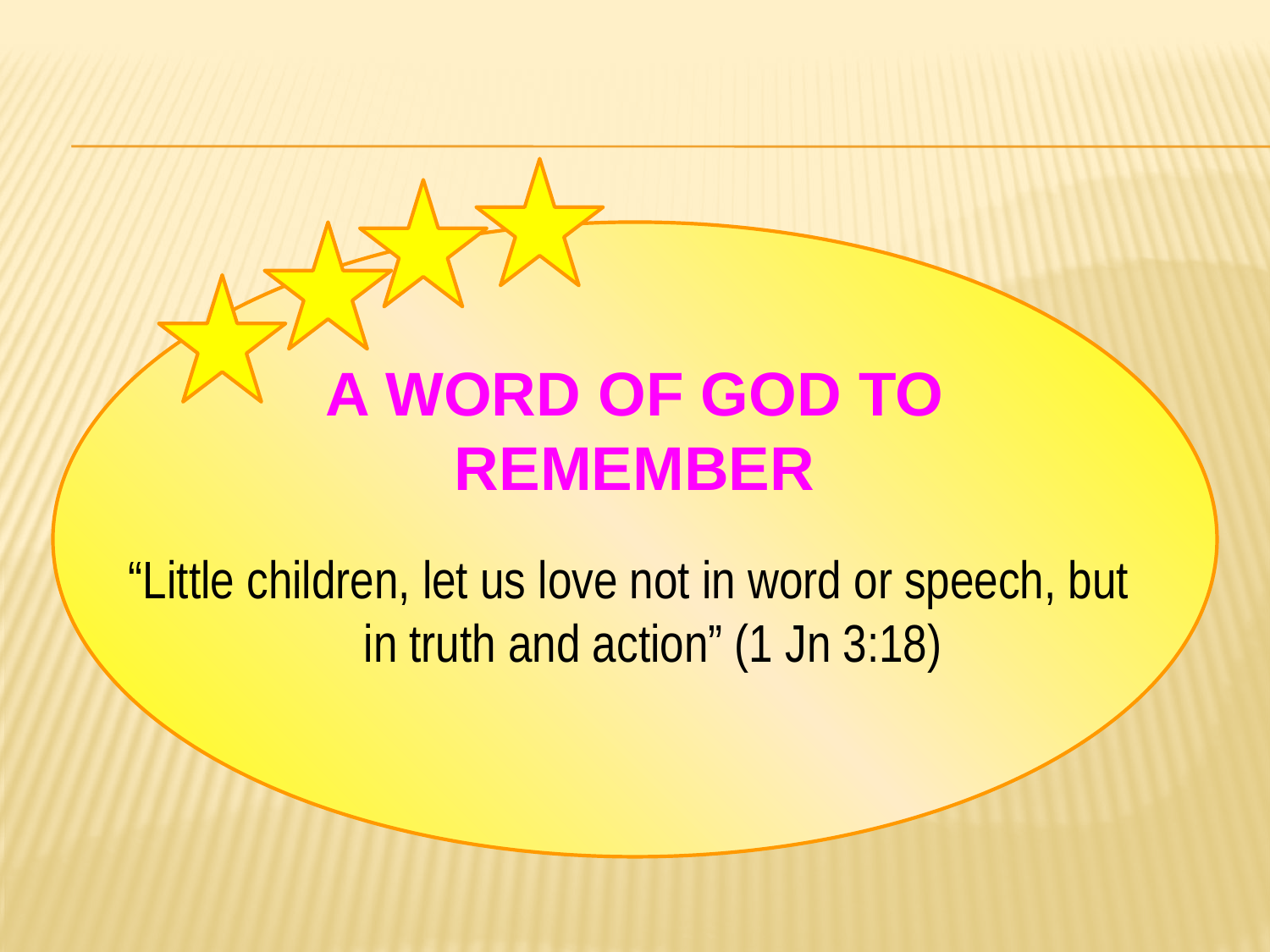

# A Word of God to Remember
“Little children, let us love not in word or speech, but in truth and action” (1 Jn 3:18)